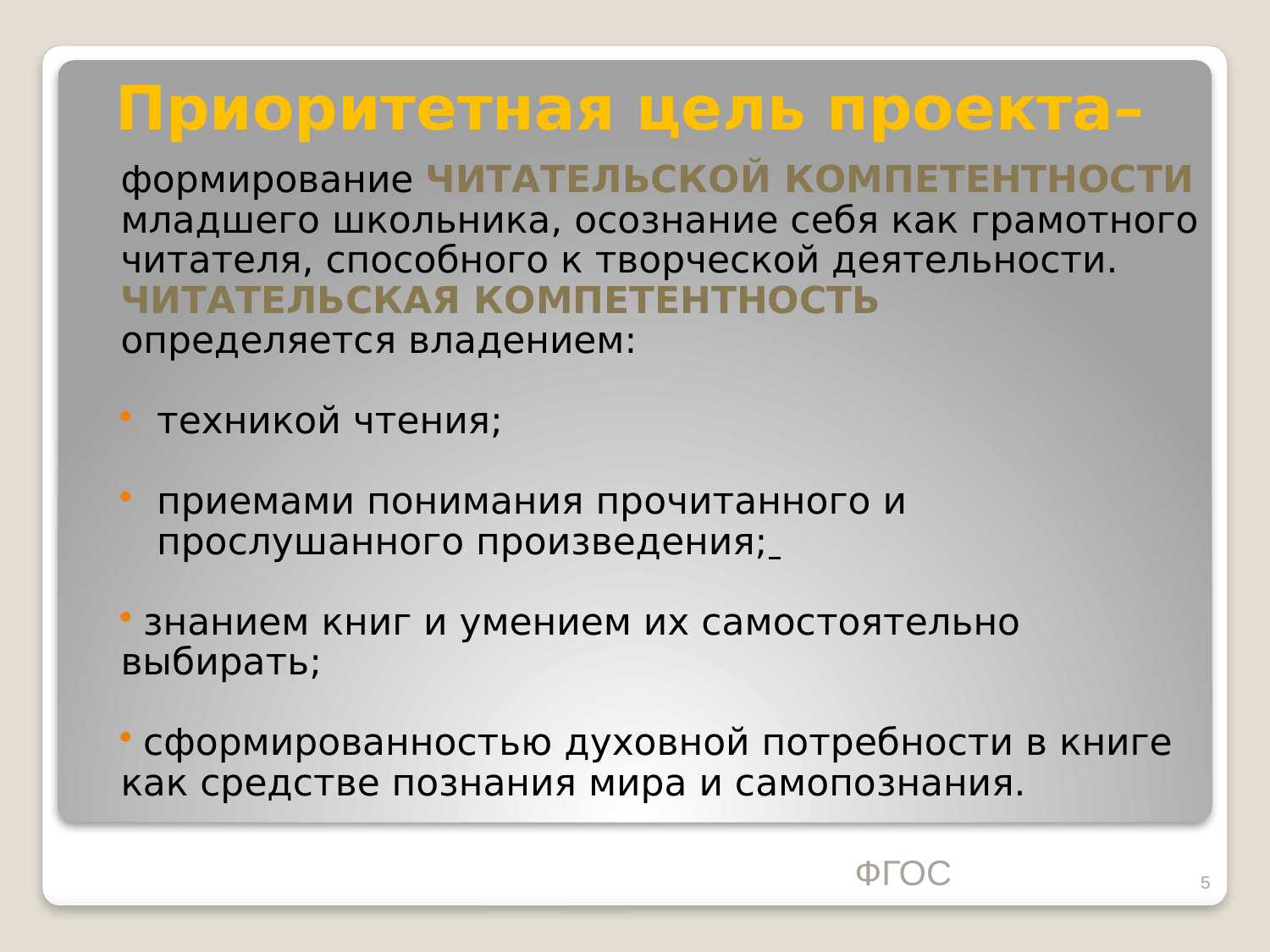

# Приоритетная цель проекта–
формирование читательской компетентности младшего школьника, осознание себя как грамотного читателя, способного к творческой деятельности.
Читательская компетентность
определяется владением:

техникой чтения;

приемами понимания прочитанного и прослушанного произведения;

 знанием книг и умением их самостоятельно выбирать;

 сформированностью духовной потребности в книге как средстве познания мира и самопознания.
ФГОС
5